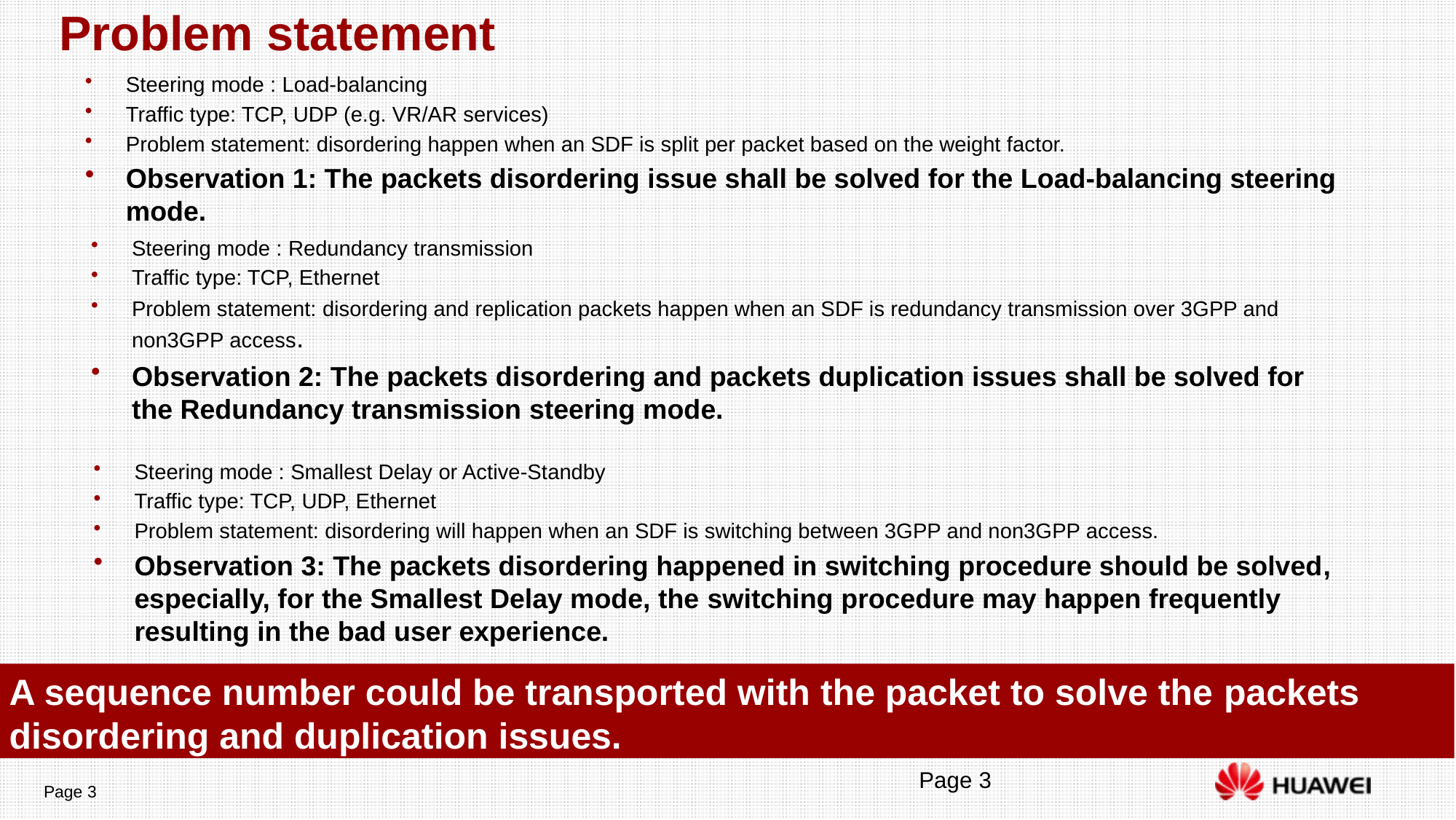

# Problem statement
Steering mode : Load-balancing
Traffic type: TCP, UDP (e.g. VR/AR services)
Problem statement: disordering happen when an SDF is split per packet based on the weight factor.
Observation 1: The packets disordering issue shall be solved for the Load-balancing steering mode.
Steering mode : Redundancy transmission
Traffic type: TCP, Ethernet
Problem statement: disordering and replication packets happen when an SDF is redundancy transmission over 3GPP and non3GPP access.
Observation 2: The packets disordering and packets duplication issues shall be solved for the Redundancy transmission steering mode.
Steering mode : Smallest Delay or Active-Standby
Traffic type: TCP, UDP, Ethernet
Problem statement: disordering will happen when an SDF is switching between 3GPP and non3GPP access.
Observation 3: The packets disordering happened in switching procedure should be solved, especially, for the Smallest Delay mode, the switching procedure may happen frequently resulting in the bad user experience.
A sequence number could be transported with the packet to solve the packets disordering and duplication issues.